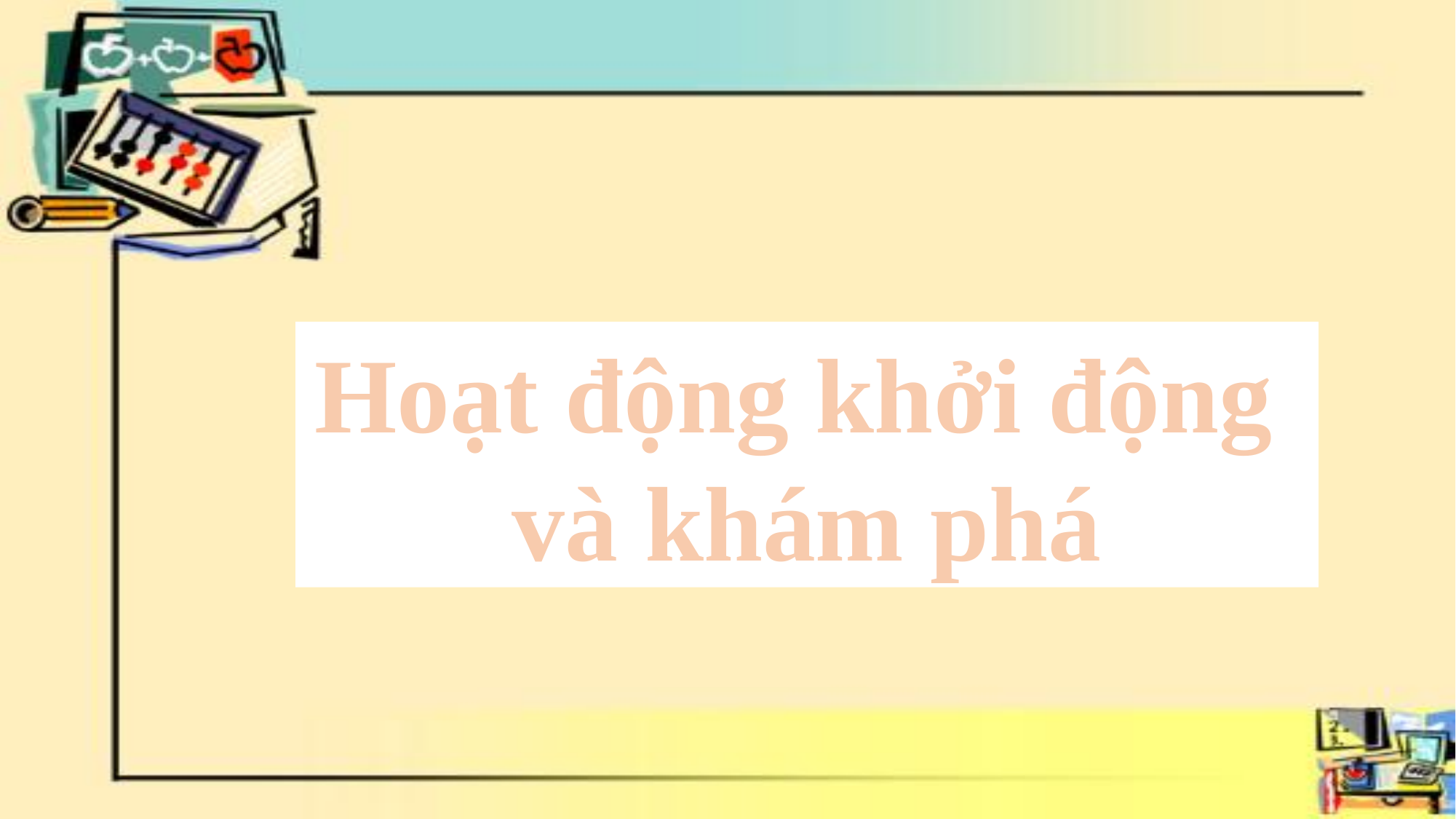

#

Hoạt động khởi động
và khám phá